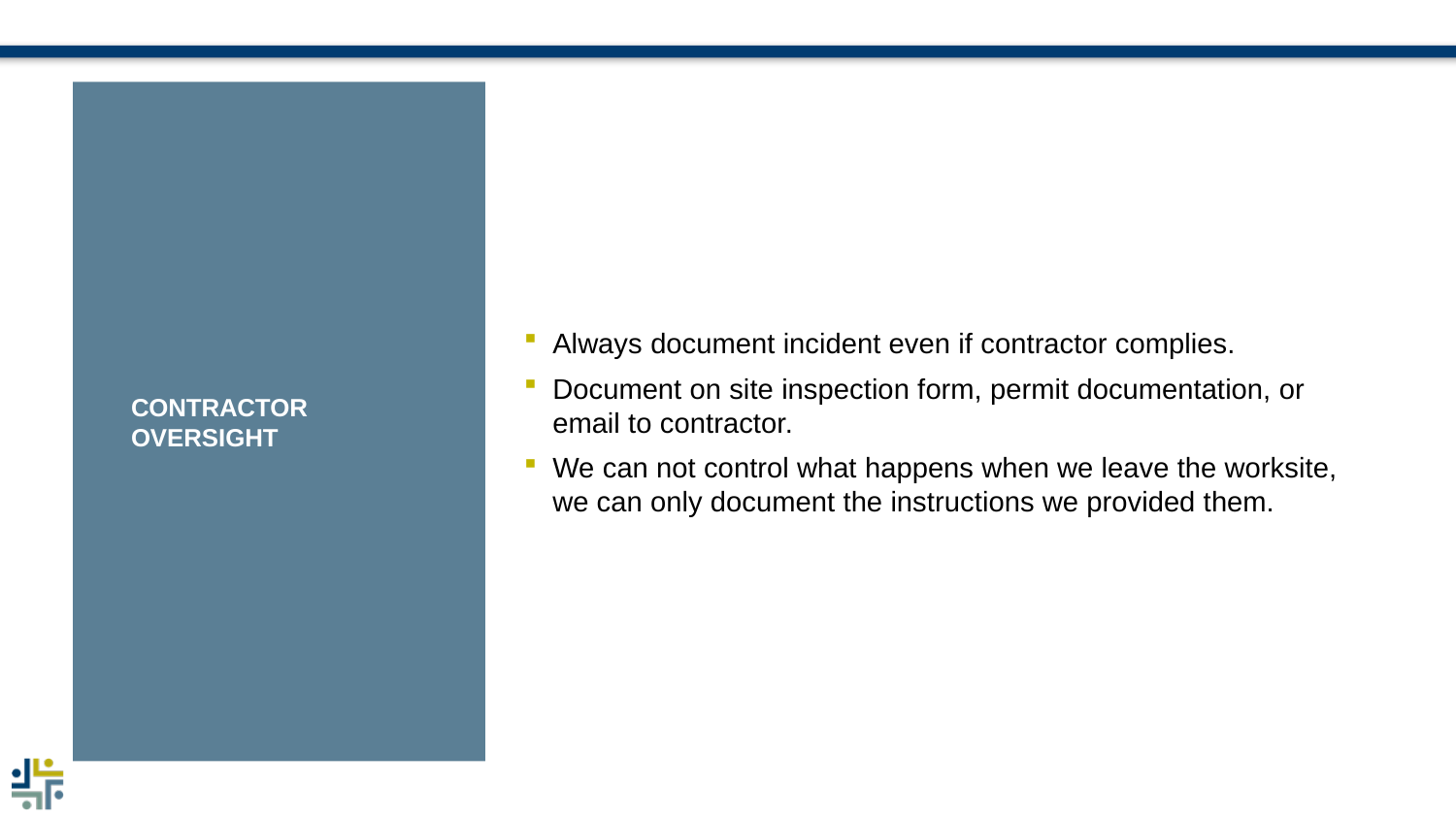

Contractor Oversight
Always document incident even if contractor complies.
Document on site inspection form, permit documentation, or email to contractor.
We can not control what happens when we leave the worksite, we can only document the instructions we provided them.